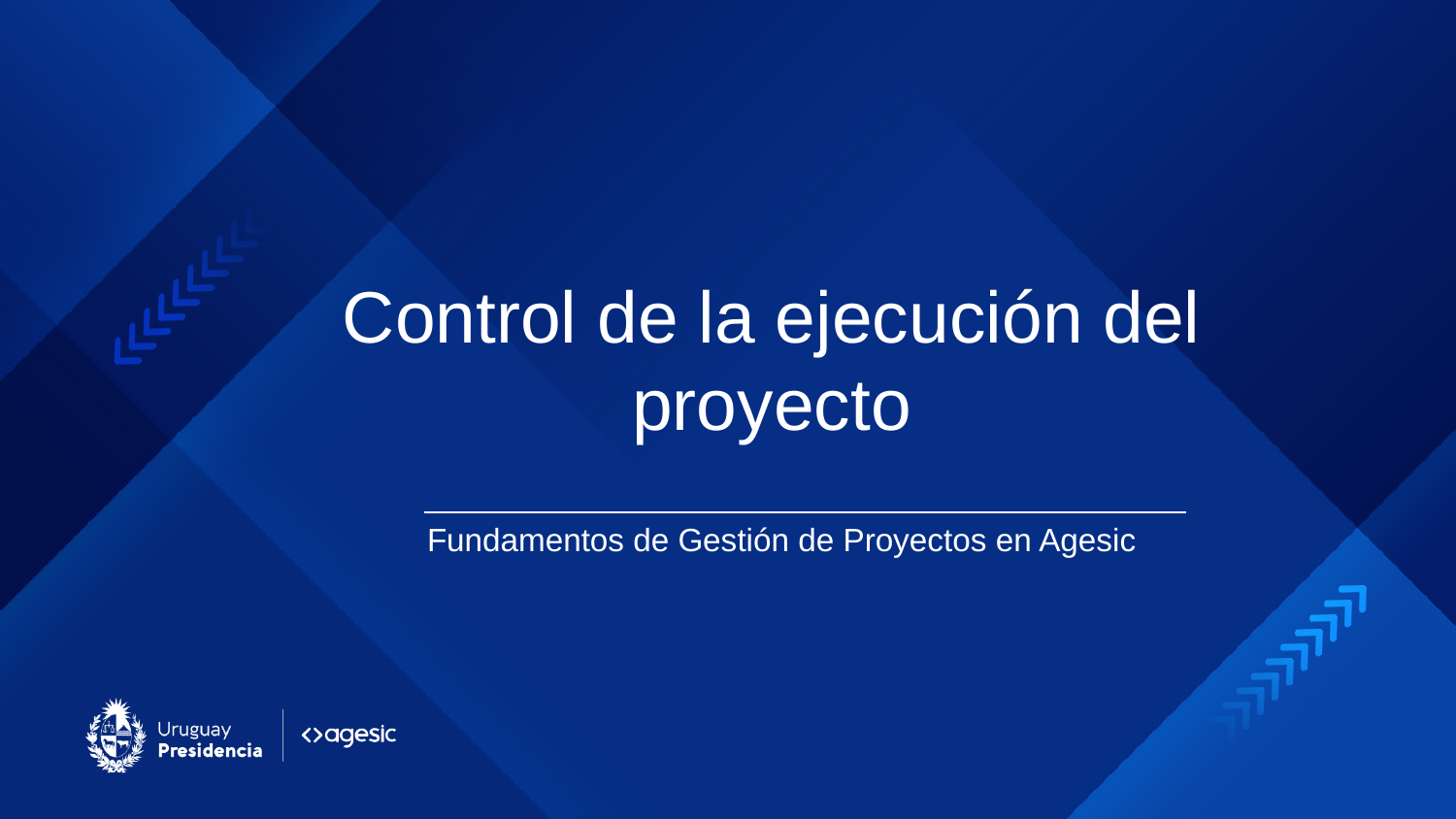

Control de la ejecución del proyecto
Fundamentos de Gestión de Proyectos en Agesic